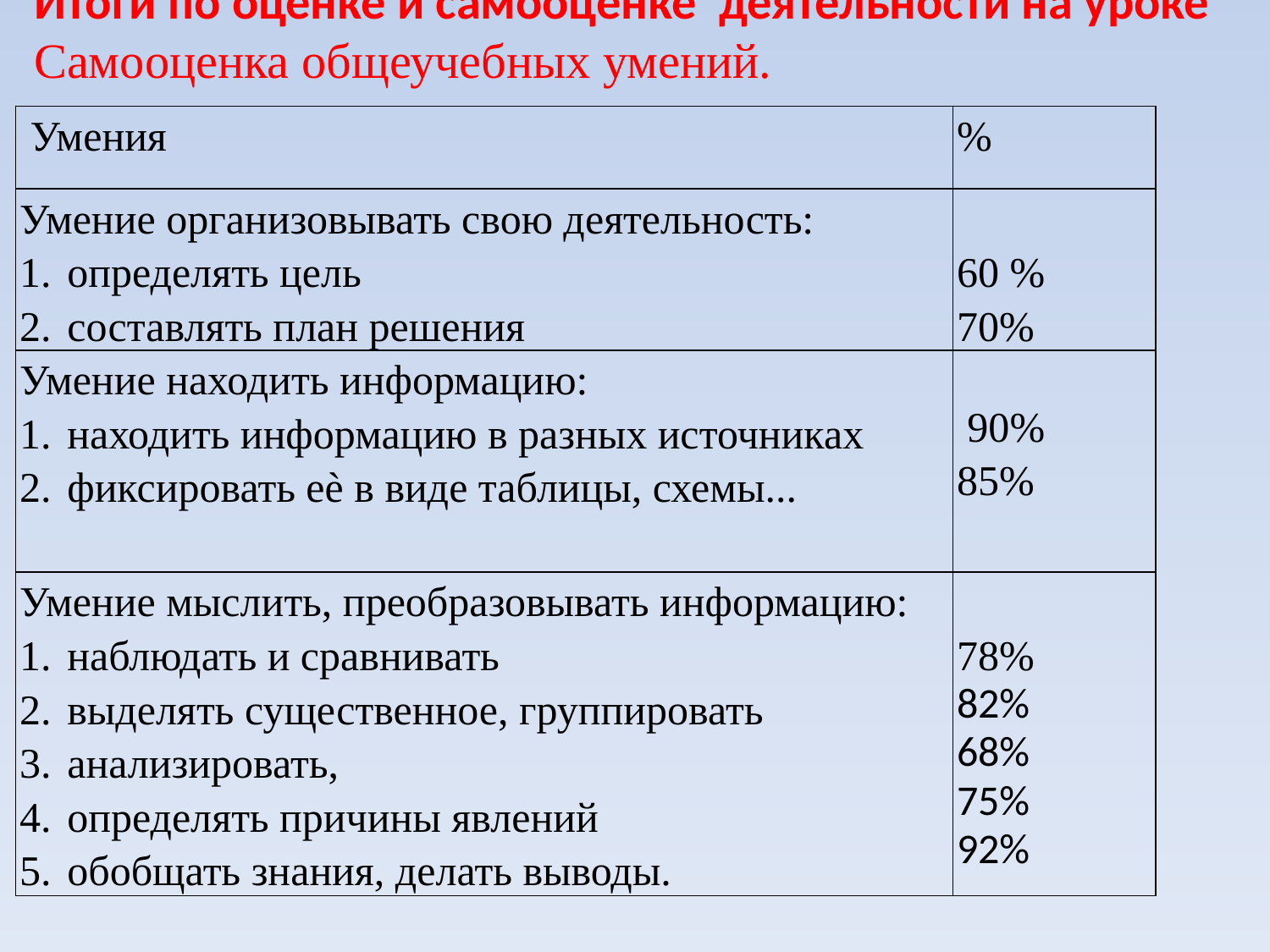

Итоги по оценке и самооценке  деятельности на уроке
Самооценка общеучебных умений.

| Умения | % |
| --- | --- |
| Умение организовывать свою деятельность: определять цель составлять план решения | 60 % 70% |
| Умение находить информацию: находить информацию в разных источниках фиксировать еѐ в виде таблицы, схемы... | 90% 85% |
| Умение мыслить, преобразовывать информацию: наблюдать и сравнивать выделять существенное, группировать анализировать, определять причины явлений обобщать знания, делать выводы. | 78% 82% 68% 75% 92% |